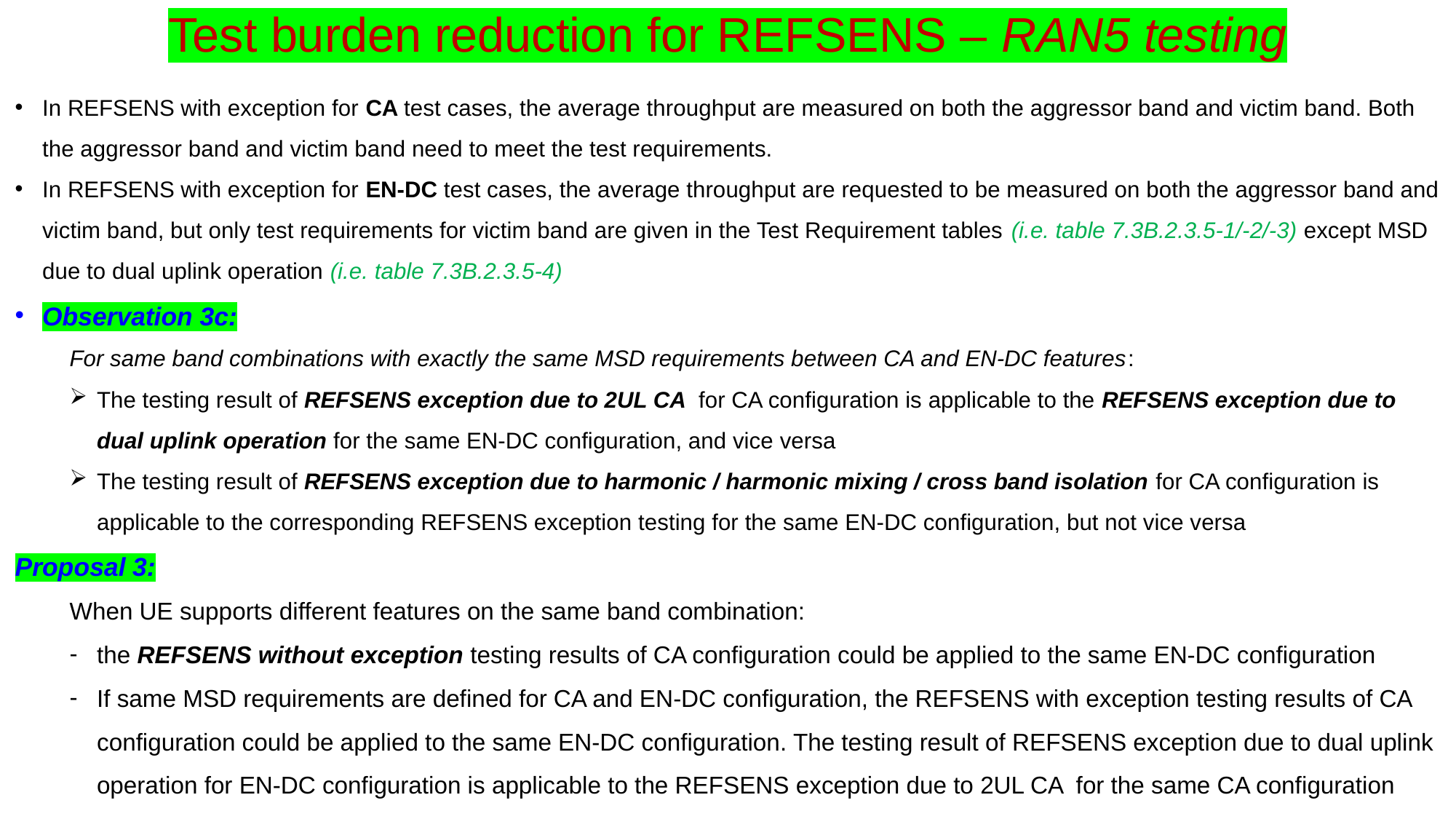

Test burden reduction for REFSENS – RAN5 testing
In REFSENS with exception for CA test cases, the average throughput are measured on both the aggressor band and victim band. Both the aggressor band and victim band need to meet the test requirements.
In REFSENS with exception for EN-DC test cases, the average throughput are requested to be measured on both the aggressor band and victim band, but only test requirements for victim band are given in the Test Requirement tables (i.e. table 7.3B.2.3.5-1/-2/-3) except MSD due to dual uplink operation (i.e. table 7.3B.2.3.5-4)
Observation 3c:
For same band combinations with exactly the same MSD requirements between CA and EN-DC features:
The testing result of REFSENS exception due to 2UL CA  for CA configuration is applicable to the REFSENS exception due to dual uplink operation for the same EN-DC configuration, and vice versa
The testing result of REFSENS exception due to harmonic / harmonic mixing / cross band isolation for CA configuration is applicable to the corresponding REFSENS exception testing for the same EN-DC configuration, but not vice versa
Proposal 3:
When UE supports different features on the same band combination:
the REFSENS without exception testing results of CA configuration could be applied to the same EN-DC configuration
If same MSD requirements are defined for CA and EN-DC configuration, the REFSENS with exception testing results of CA configuration could be applied to the same EN-DC configuration. The testing result of REFSENS exception due to dual uplink operation for EN-DC configuration is applicable to the REFSENS exception due to 2UL CA  for the same CA configuration